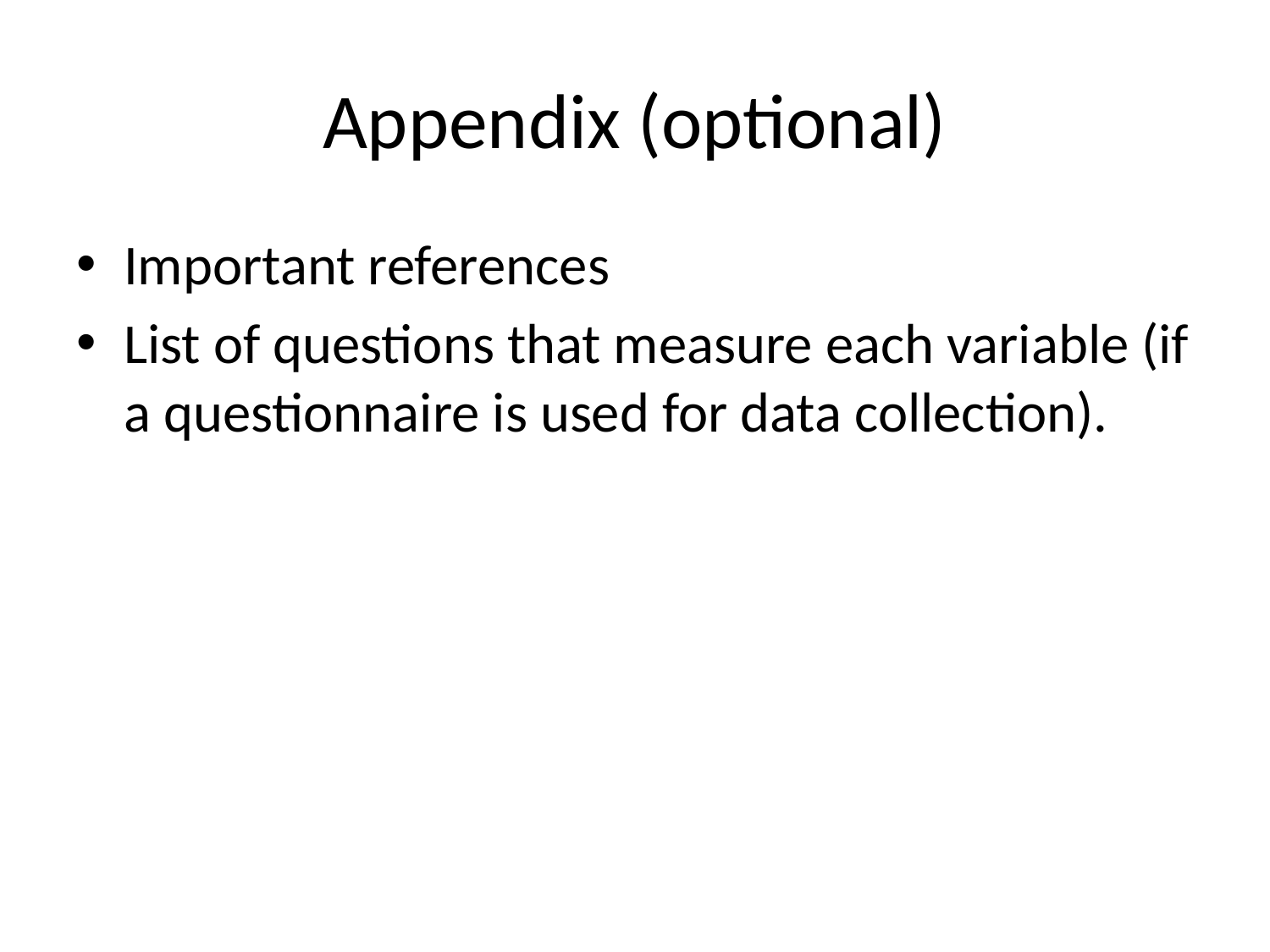

# Appendix (optional)
Important references
List of questions that measure each variable (if a questionnaire is used for data collection).